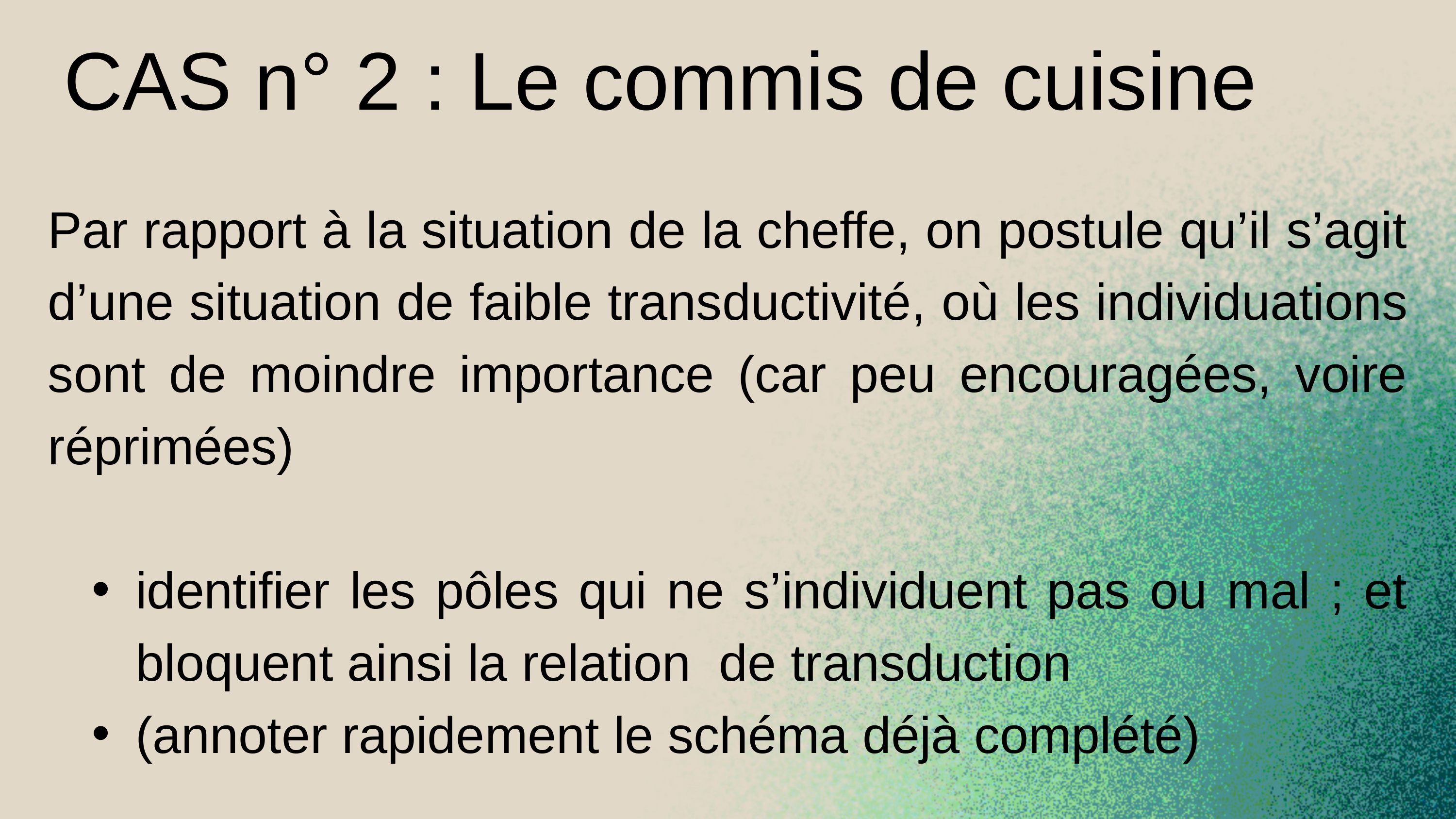

CAS n° 2 : Le commis de cuisine
Par rapport à la situation de la cheffe, on postule qu’il s’agit d’une situation de faible transductivité, où les individuations sont de moindre importance (car peu encouragées, voire réprimées)

identifier les pôles qui ne s’individuent pas ou mal ; et bloquent ainsi la relation  de transduction
(annoter rapidement le schéma déjà complété)